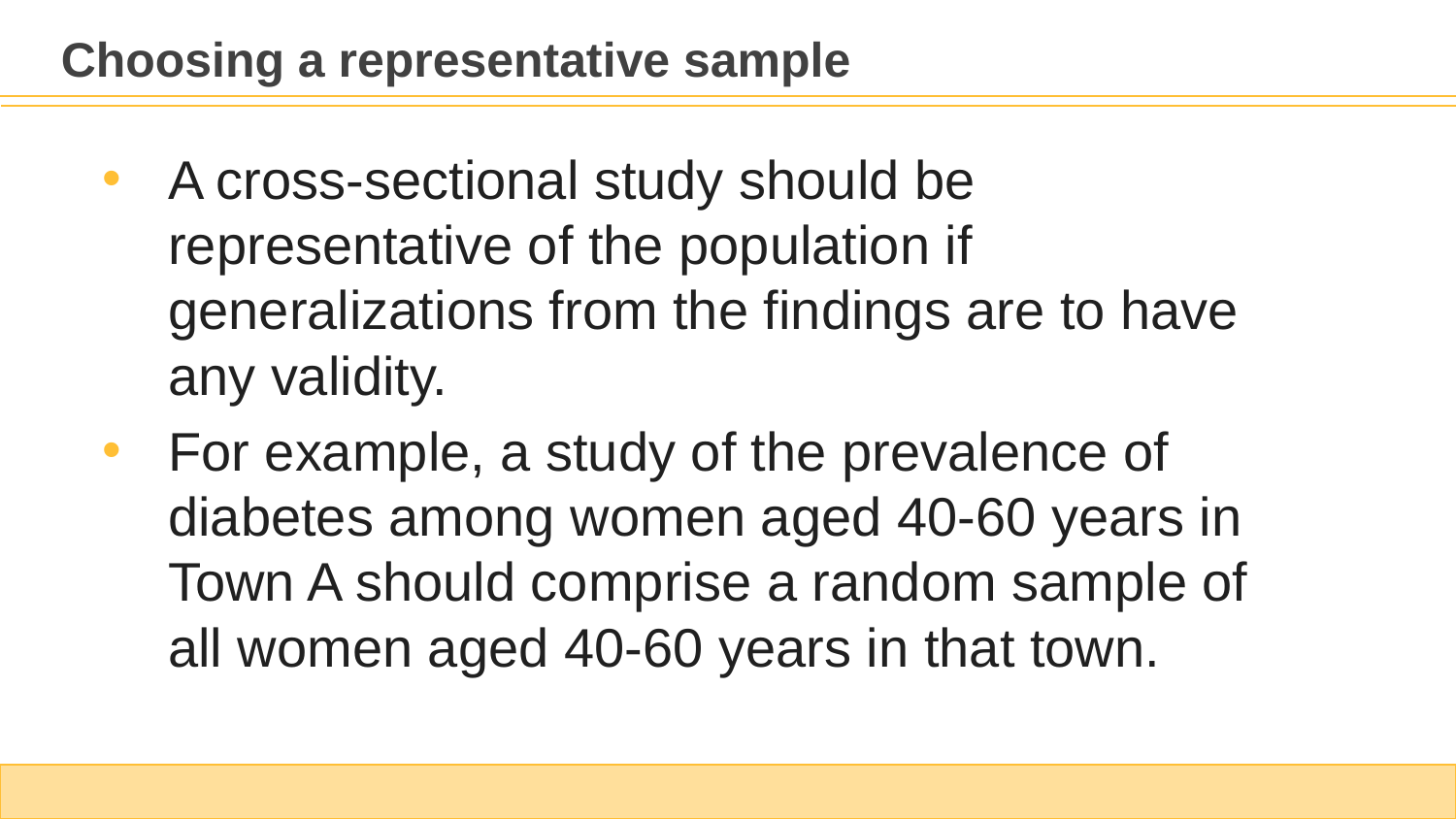

Choosing a representative sample
A cross-sectional study should be representative of the population if generalizations from the findings are to have any validity.
For example, a study of the prevalence of diabetes among women aged 40-60 years in Town A should comprise a random sample of all women aged 40-60 years in that town.